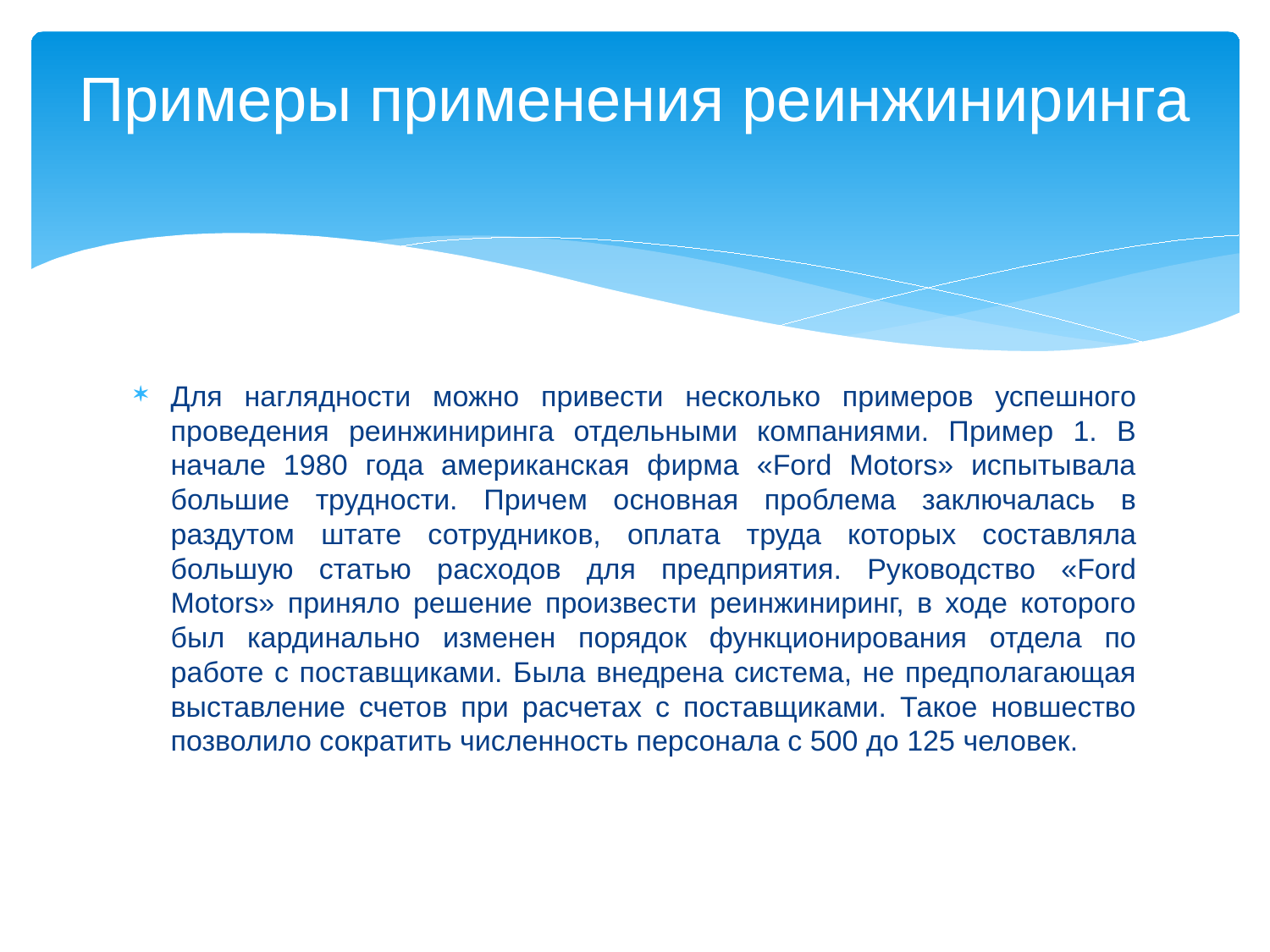

# Примеры применения реинжиниринга
Для наглядности можно привести несколько примеров успешного проведения реинжиниринга отдельными компаниями. Пример 1. В начале 1980 года американская фирма «Ford Motors» испытывала большие трудности. Причем основная проблема заключалась в раздутом штате сотрудников, оплата труда которых составляла большую статью расходов для предприятия. Руководство «Ford Motors» приняло решение произвести реинжиниринг, в ходе которого был кардинально изменен порядок функционирования отдела по работе с поставщиками. Была внедрена система, не предполагающая выставление счетов при расчетах с поставщиками. Такое новшество позволило сократить численность персонала с 500 до 125 человек.